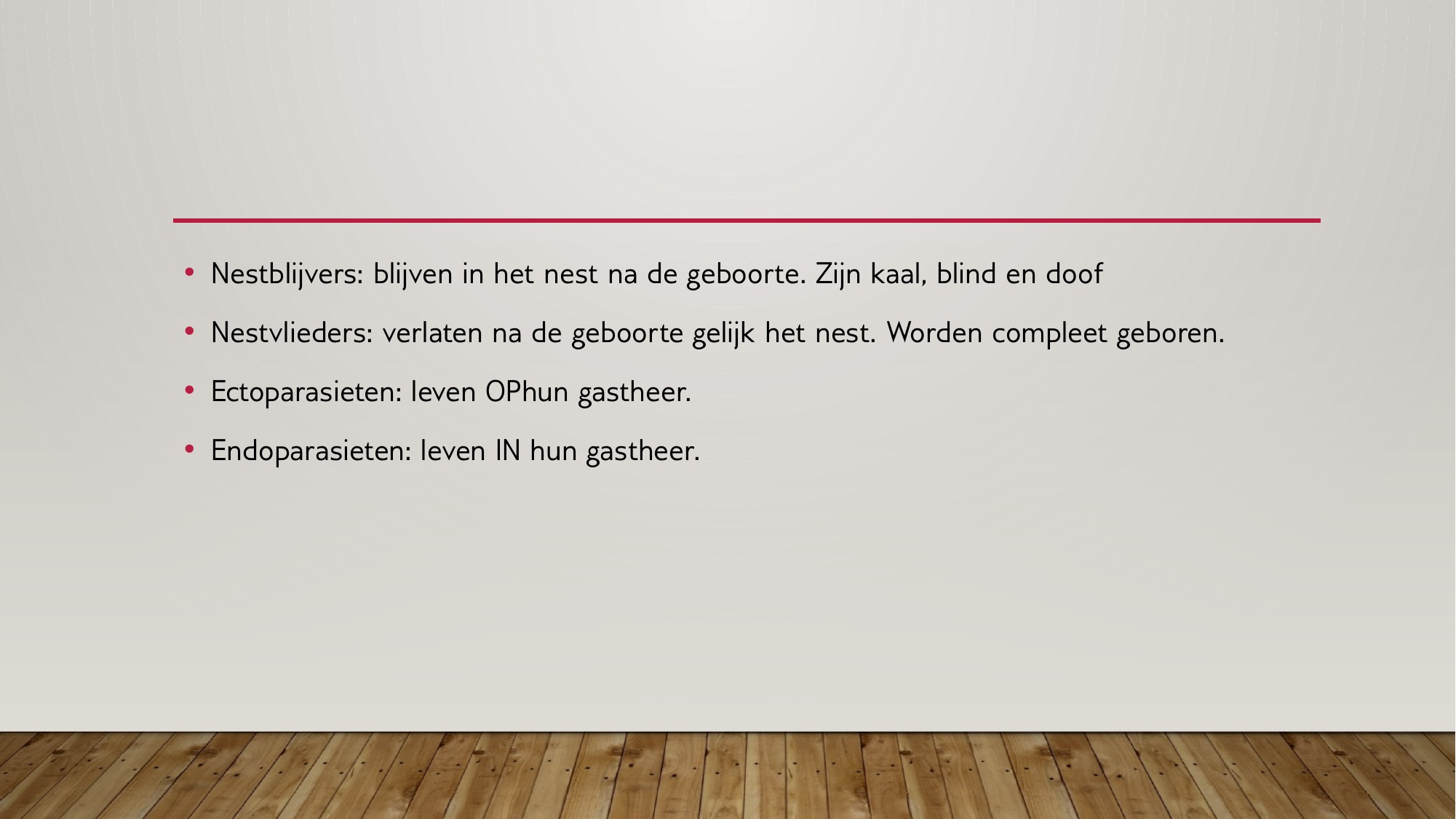

#
Nestblijvers: blijven in het nest na de geboorte. Zijn kaal, blind en doof
Nestvlieders: verlaten na de geboorte gelijk het nest. Worden compleet geboren.
Ectoparasieten: leven OPhun gastheer.
Endoparasieten: leven IN hun gastheer.